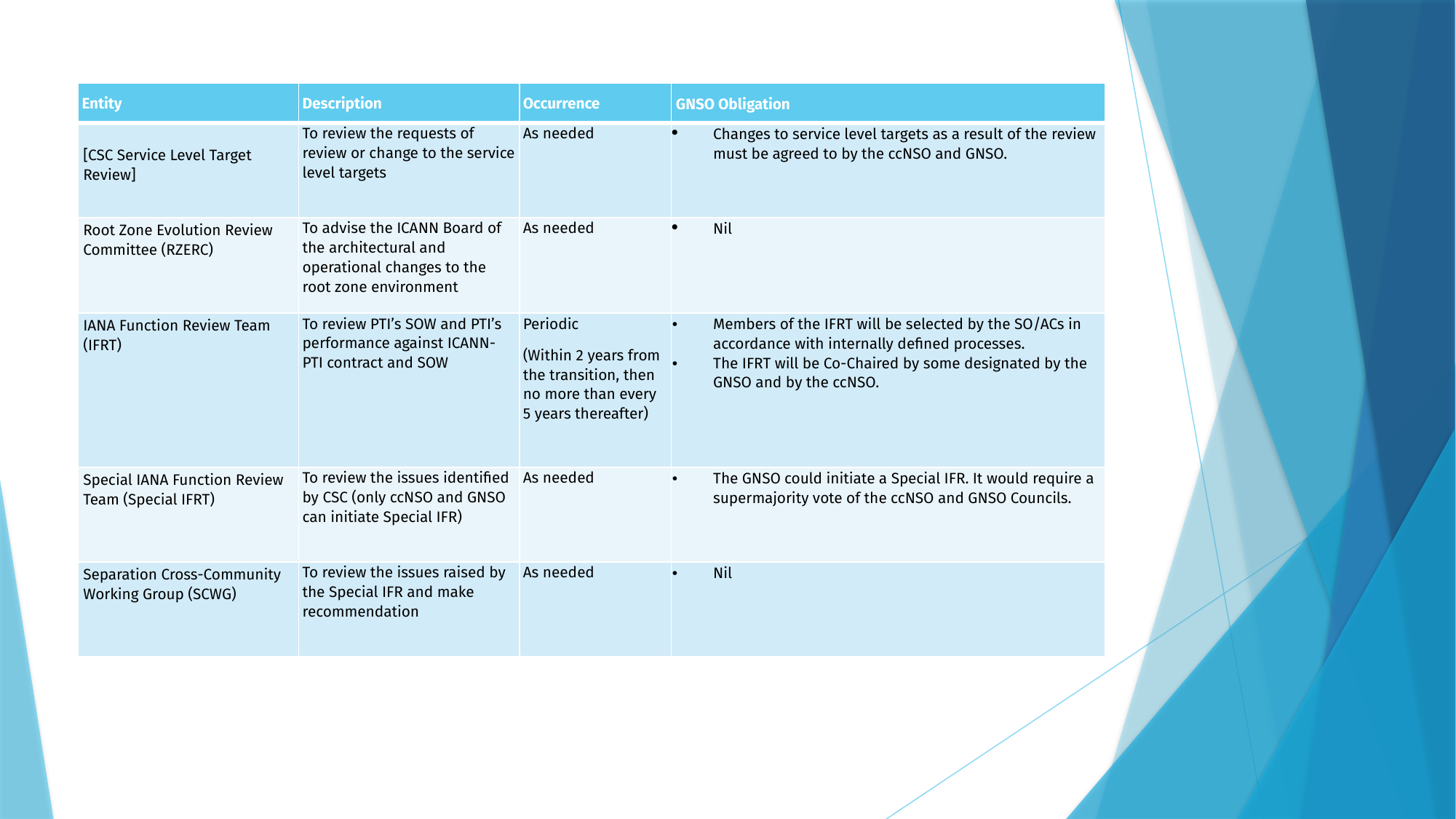

| Entity | Description | Occurrence | GNSO Obligation |
| --- | --- | --- | --- |
| [CSC Service Level Target Review] | To review the requests of review or change to the service level targets | As needed | Changes to service level targets as a result of the review must be agreed to by the ccNSO and GNSO. |
| Root Zone Evolution Review Committee (RZERC) | To advise the ICANN Board of the architectural and operational changes to the root zone environment | As needed | Nil |
| IANA Function Review Team (IFRT) | To review PTI’s SOW and PTI’s performance against ICANN-PTI contract and SOW | Periodic (Within 2 years from the transition, then no more than every 5 years thereafter) | Members of the IFRT will be selected by the SO/ACs in accordance with internally defined processes. The IFRT will be Co-Chaired by some designated by the GNSO and by the ccNSO. |
| Special IANA Function Review Team (Special IFRT) | To review the issues identified by CSC (only ccNSO and GNSO can initiate Special IFR) | As needed | The GNSO could initiate a Special IFR. It would require a supermajority vote of the ccNSO and GNSO Councils. |
| Separation Cross-Community Working Group (SCWG) | To review the issues raised by the Special IFR and make recommendation | As needed | Nil |